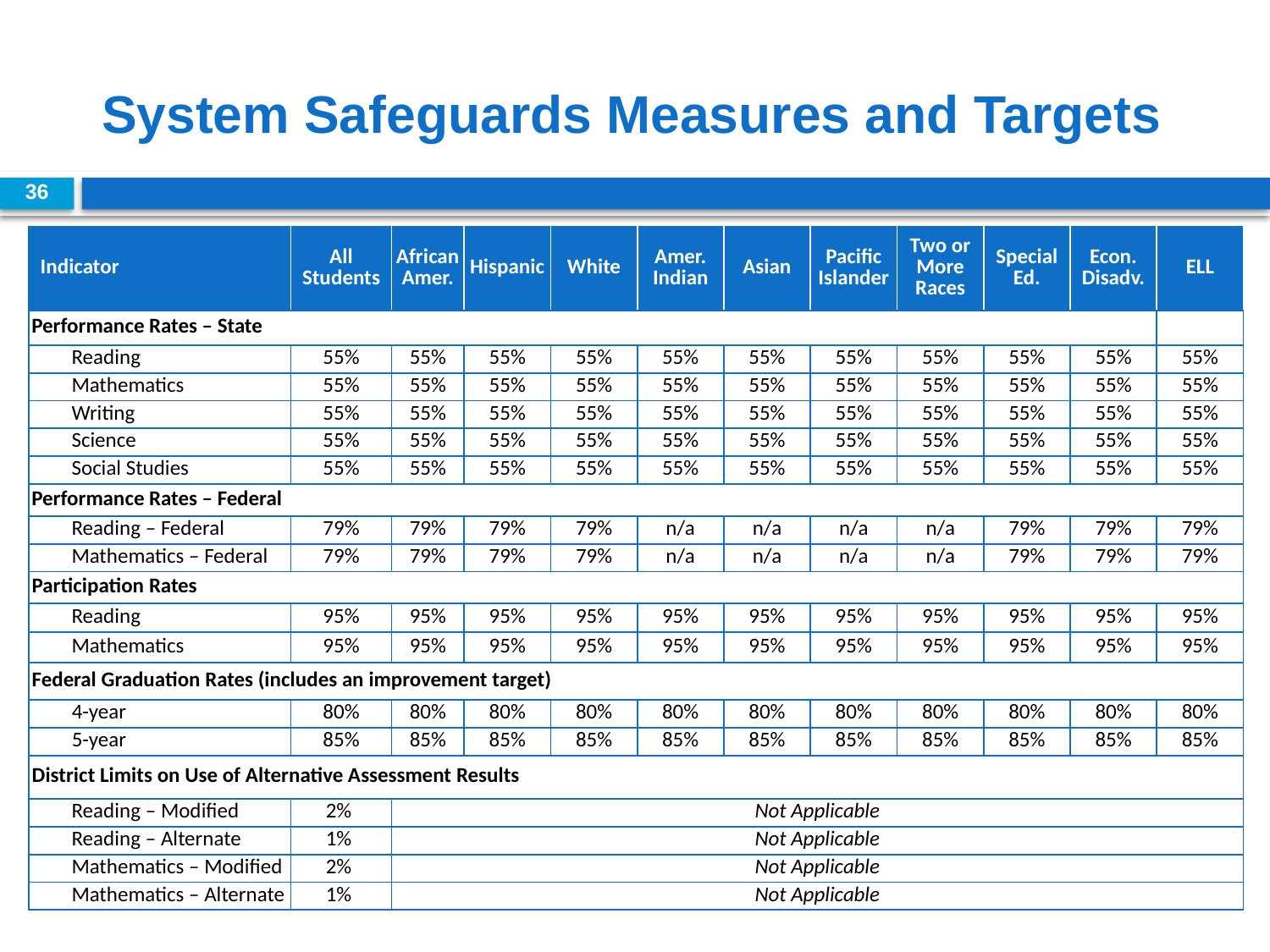

# System Safeguards Measures and Targets
36
| Indicator | All Students | African Amer. | Hispanic | White | Amer. Indian | Asian | Pacific Islander | Two or More Races | Special Ed. | Econ. Disadv. | ELL |
| --- | --- | --- | --- | --- | --- | --- | --- | --- | --- | --- | --- |
| Performance Rates – State |  |  |  |  |  |  |  |  |  |  |  |
| Reading | 55% | 55% | 55% | 55% | 55% | 55% | 55% | 55% | 55% | 55% | 55% |
| Mathematics | 55% | 55% | 55% | 55% | 55% | 55% | 55% | 55% | 55% | 55% | 55% |
| Writing | 55% | 55% | 55% | 55% | 55% | 55% | 55% | 55% | 55% | 55% | 55% |
| Science | 55% | 55% | 55% | 55% | 55% | 55% | 55% | 55% | 55% | 55% | 55% |
| Social Studies | 55% | 55% | 55% | 55% | 55% | 55% | 55% | 55% | 55% | 55% | 55% |
| Performance Rates – Federal |  |  |  |  |  |  |  |  |  |  |  |
| Reading – Federal | 79% | 79% | 79% | 79% | n/a | n/a | n/a | n/a | 79% | 79% | 79% |
| Mathematics – Federal | 79% | 79% | 79% | 79% | n/a | n/a | n/a | n/a | 79% | 79% | 79% |
| Participation Rates |  |  |  |  |  |  |  |  |  |  |  |
| Reading | 95% | 95% | 95% | 95% | 95% | 95% | 95% | 95% | 95% | 95% | 95% |
| Mathematics | 95% | 95% | 95% | 95% | 95% | 95% | 95% | 95% | 95% | 95% | 95% |
| Federal Graduation Rates (includes an improvement target) |  |  |  |  |  |  |  |  |  |  |  |
| 4-year | 80% | 80% | 80% | 80% | 80% | 80% | 80% | 80% | 80% | 80% | 80% |
| 5-year | 85% | 85% | 85% | 85% | 85% | 85% | 85% | 85% | 85% | 85% | 85% |
| District Limits on Use of Alternative Assessment Results |  |  |  |  |  |  |  |  |  |  |  |
| Reading – Modified | 2% | Not Applicable |  |  |  |  |  |  |  |  |  |
| Reading – Alternate | 1% | Not Applicable |  |  |  |  |  |  |  |  |  |
| Mathematics – Modified | 2% | Not Applicable |  |  |  |  |  |  |  |  |  |
| Mathematics – Alternate | 1% | Not Applicable |  |  |  |  |  |  |  |  |  |